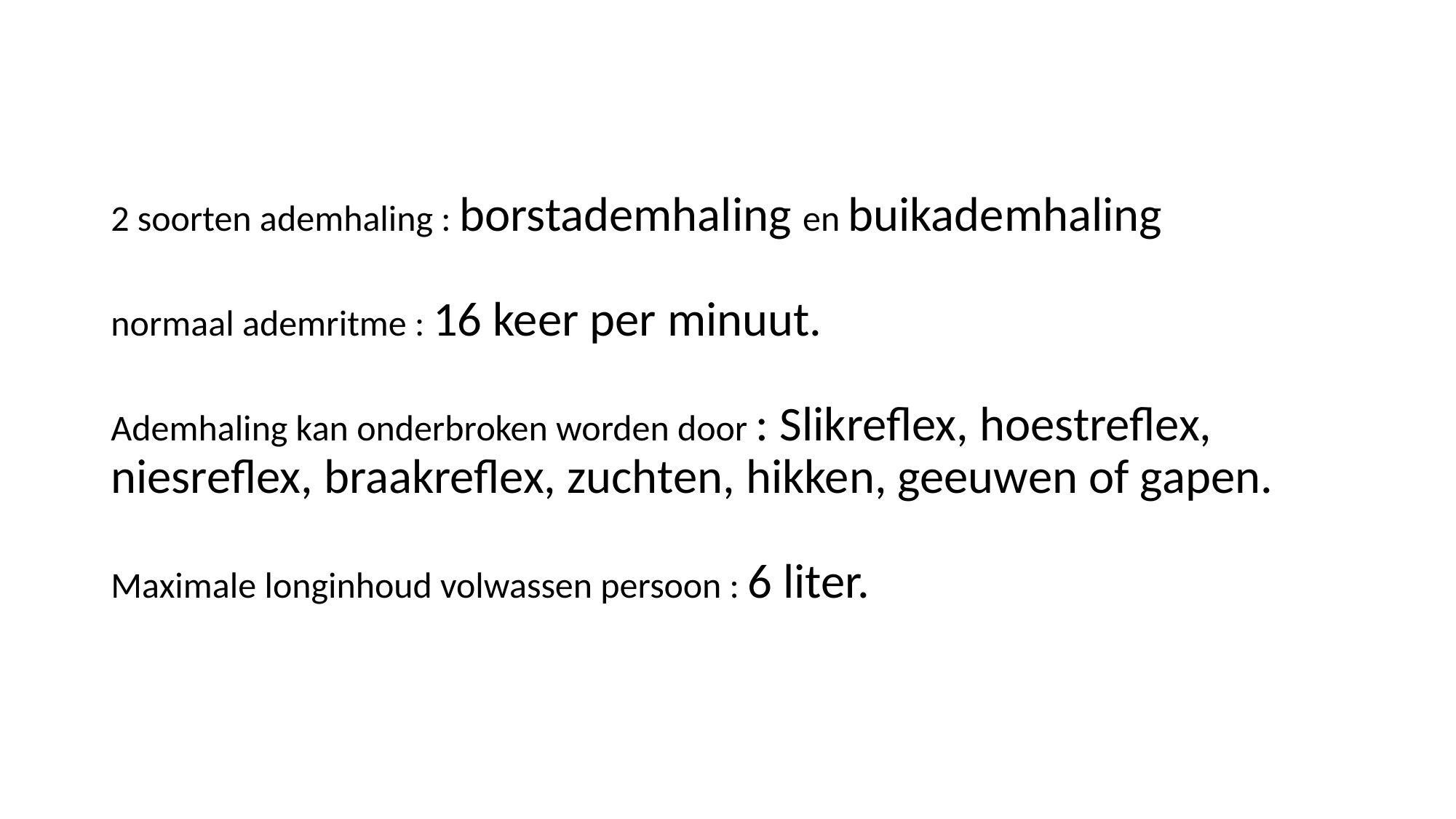

# 2 soorten ademhaling : borstademhaling en buikademhaling normaal ademritme : 16 keer per minuut. Ademhaling kan onderbroken worden door : Slikreflex, hoestreflex, niesreflex, braakreflex, zuchten, hikken, geeuwen of gapen. Maximale longinhoud volwassen persoon : 6 liter.